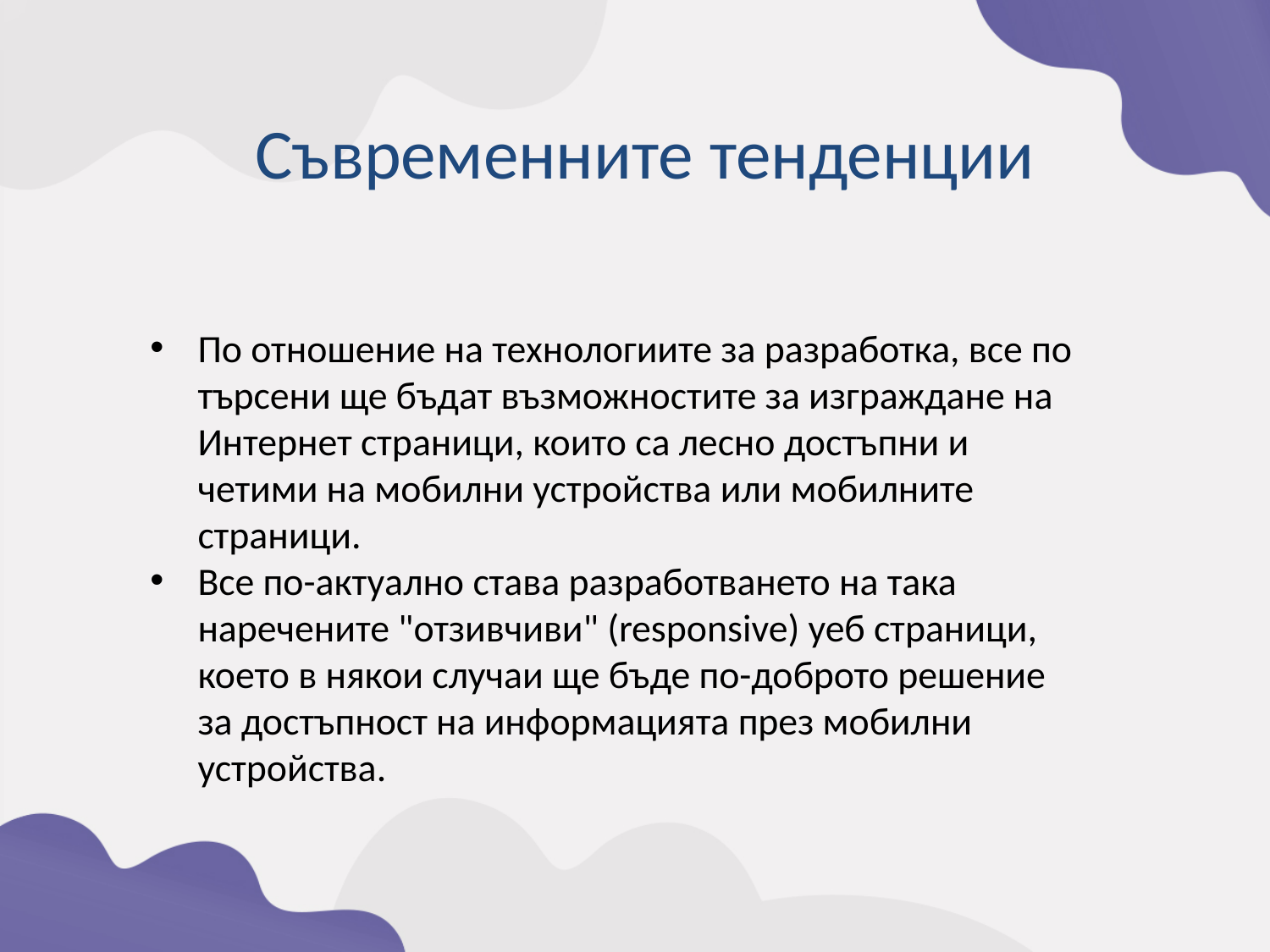

Съвременните тенденции

По отношение на технологиите за разработка, все по търсени ще бъдат възможностите за изграждане на Интернет страници, които са лесно достъпни и четими на мобилни устройства или мобилните страници.
Все по-актуално става разработването на така наречените "отзивчиви" (responsive) уеб страници, което в някои случаи ще бъде по-доброто решение за достъпност на информацията през мобилни устройства.